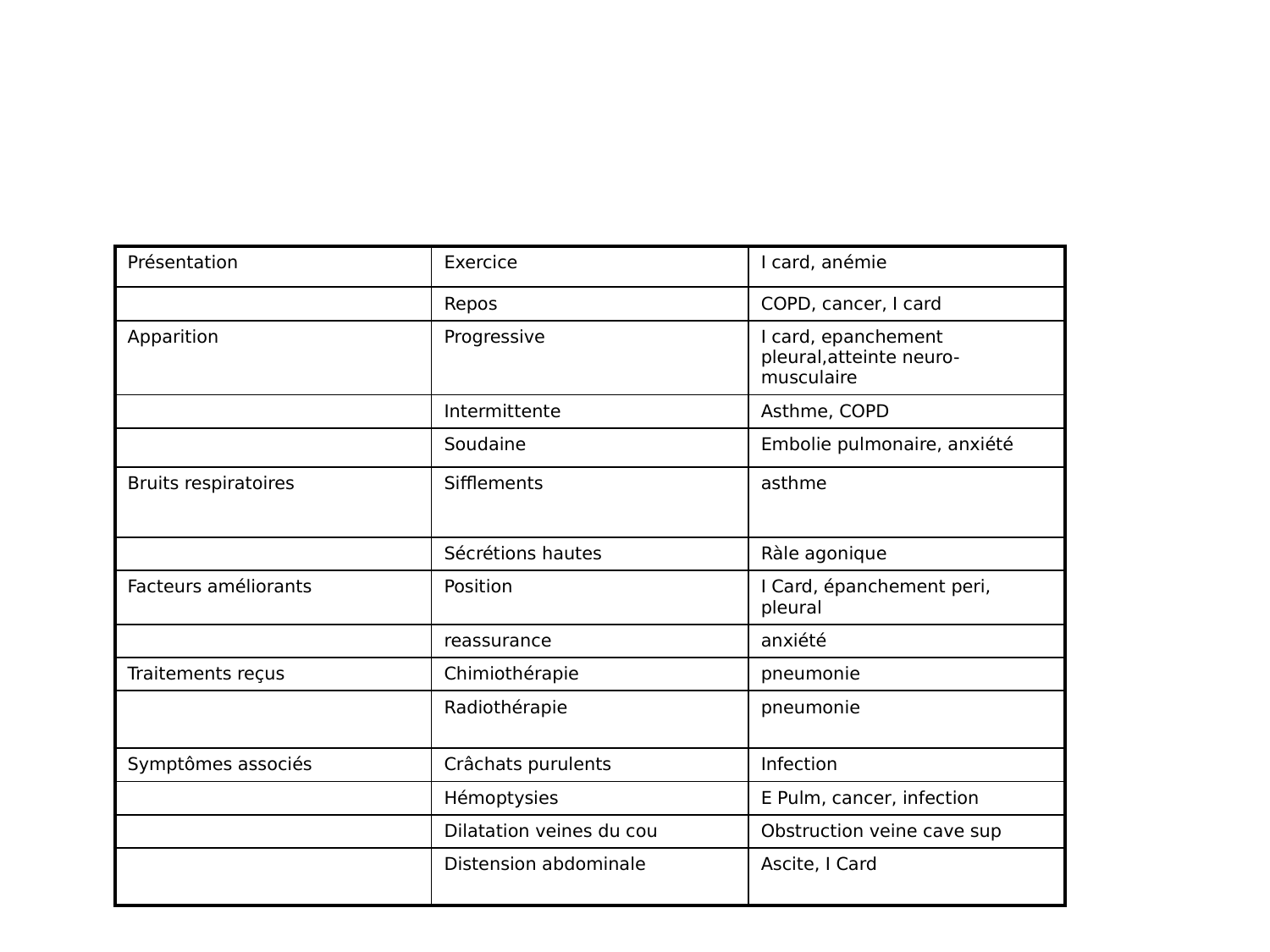

| Présentation | Exercice | I card, anémie |
| --- | --- | --- |
|  | Repos | COPD, cancer, I card |
| Apparition | Progressive | I card, epanchement pleural,atteinte neuro-musculaire |
|  | Intermittente | Asthme, COPD |
|  | Soudaine | Embolie pulmonaire, anxiété |
| Bruits respiratoires | Sifflements | asthme |
|  | Sécrétions hautes | Ràle agonique |
| Facteurs améliorants | Position | I Card, épanchement peri, pleural |
|  | reassurance | anxiété |
| Traitements reçus | Chimiothérapie | pneumonie |
|  | Radiothérapie | pneumonie |
| Symptômes associés | Crâchats purulents | Infection |
|  | Hémoptysies | E Pulm, cancer, infection |
|  | Dilatation veines du cou | Obstruction veine cave sup |
|  | Distension abdominale | Ascite, I Card |